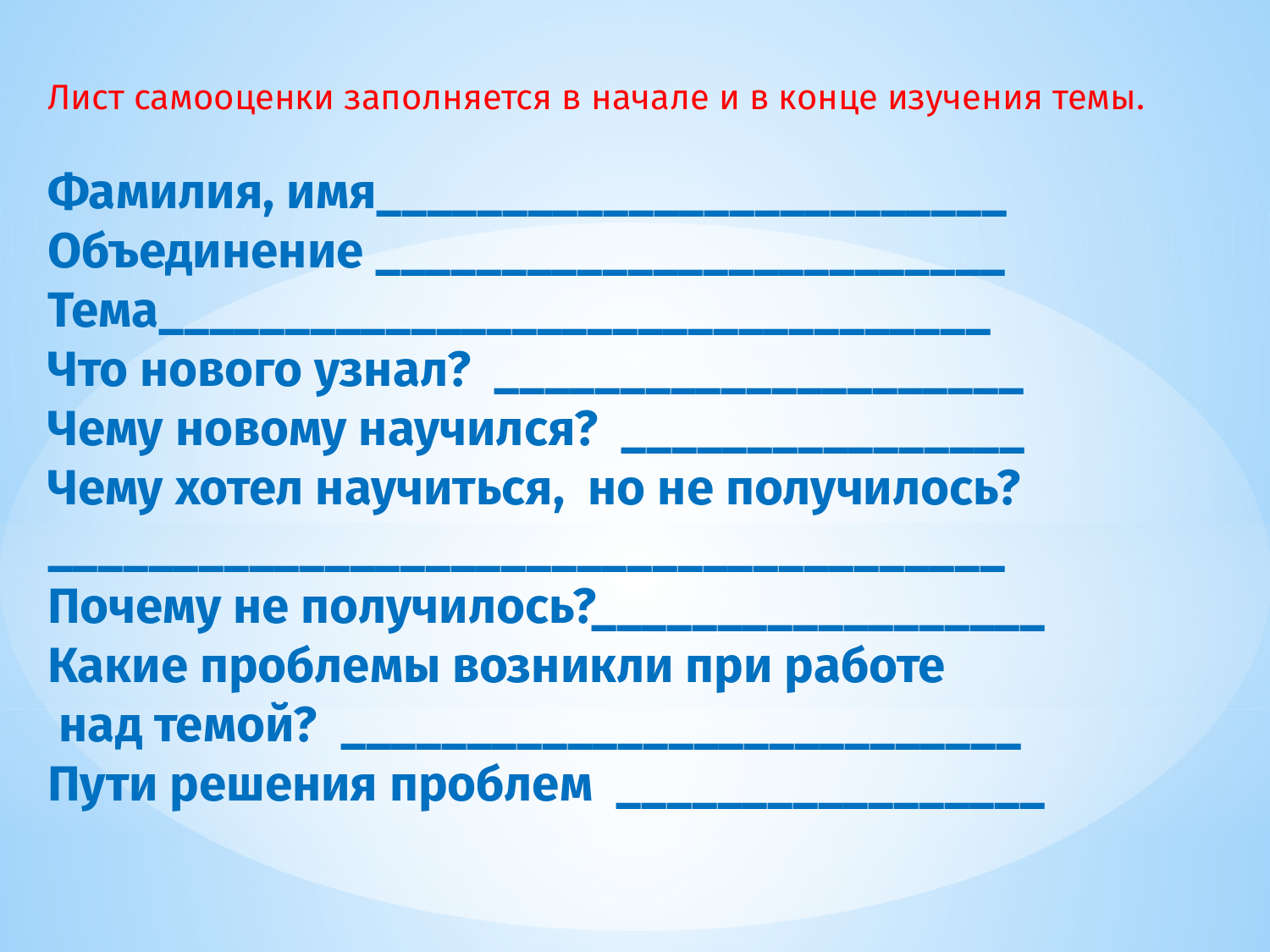

Лист самооценки заполняется в начале и в конце изучения темы.

Фамилия, имя_________________________
Объединение _________________________
Тема_________________________________
Что нового узнал?  _____________________
Чему новому научился?  ________________
Чему хотел научиться,  но не получилось? ______________________________________
Почему не получилось?__________________
Какие проблемы возникли при работе
 над темой?  ___________________________
Пути решения проблем  _________________